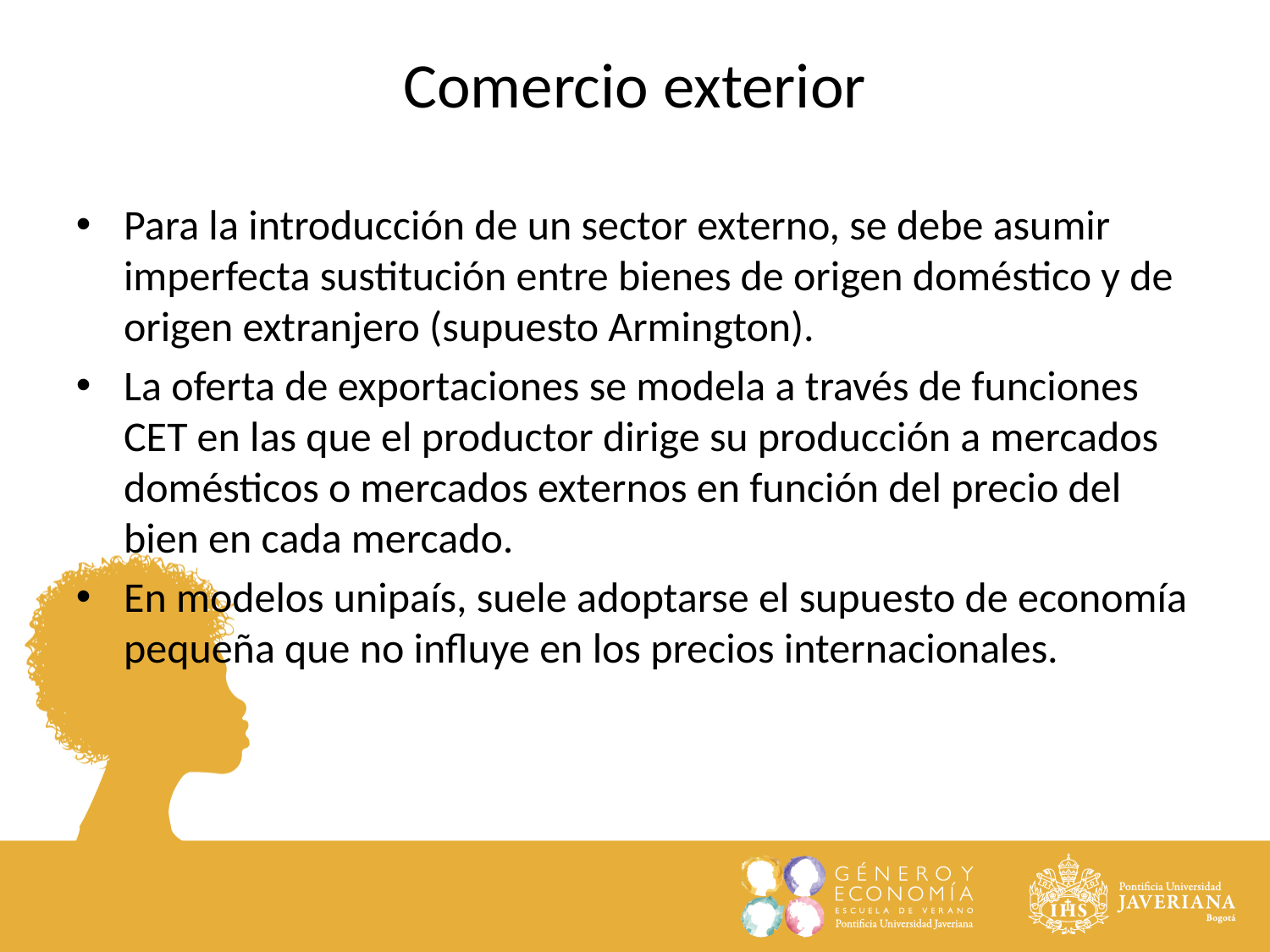

Comercio exterior
Para la introducción de un sector externo, se debe asumir imperfecta sustitución entre bienes de origen doméstico y de origen extranjero (supuesto Armington).
La oferta de exportaciones se modela a través de funciones CET en las que el productor dirige su producción a mercados domésticos o mercados externos en función del precio del bien en cada mercado.
En modelos unipaís, suele adoptarse el supuesto de economía pequeña que no influye en los precios internacionales.